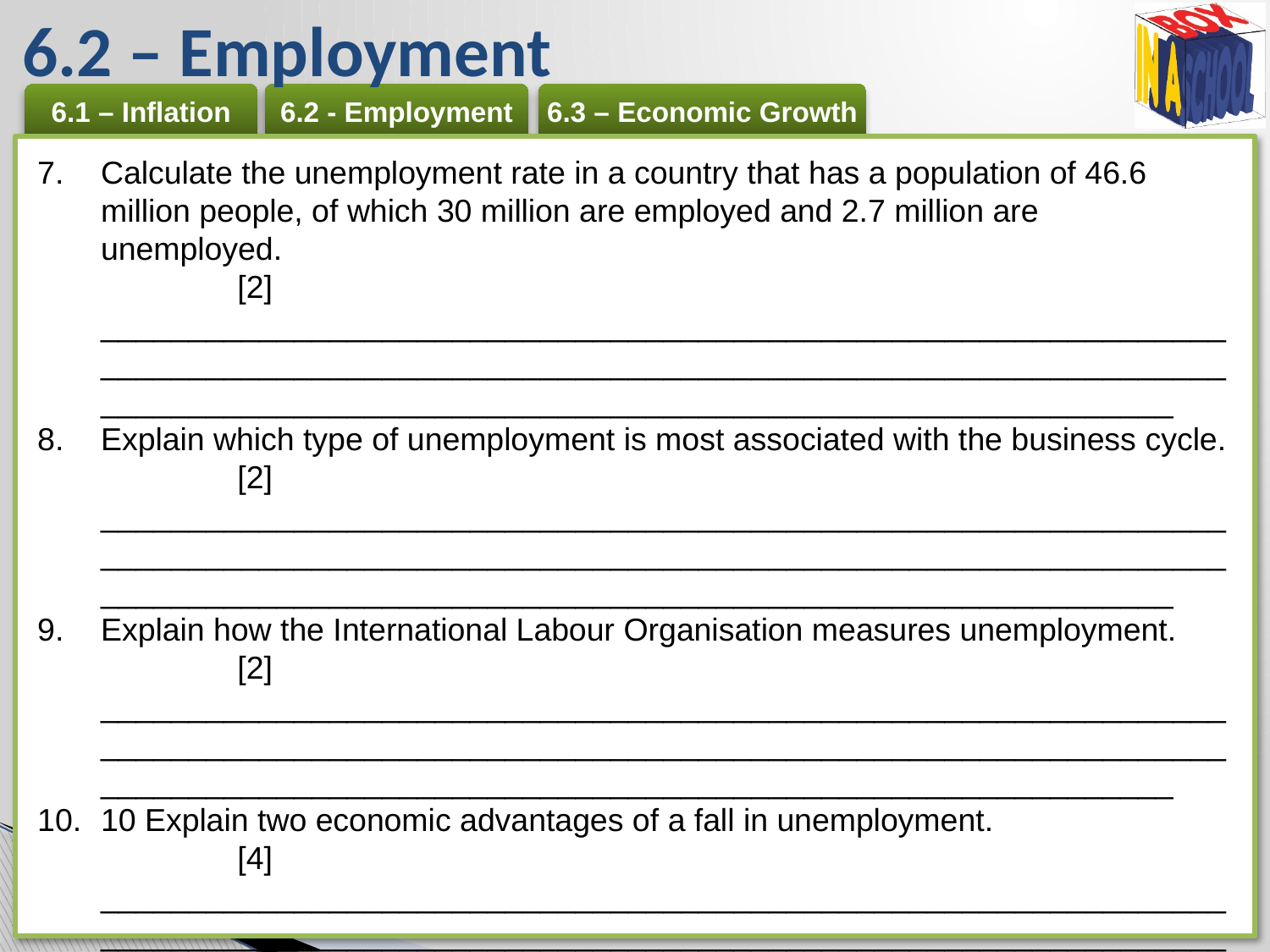

# 6.2 – Employment
Calculate the unemployment rate in a country that has a population of 46.6 million people, of which 30 million are employed and 2.7 million are unemployed. 	[2]
_____________________________________________________________________________________________________________________________________________________________________________________________
Explain which type of unemployment is most associated with the business cycle. 	[2]
_____________________________________________________________________________________________________________________________________________________________________________________________
Explain how the International Labour Organisation measures unemployment. 	[2]
_____________________________________________________________________________________________________________________________________________________________________________________________
10 Explain two economic advantages of a fall in unemployment. 	[4]
____________________________________________________________________________________________________________________________________________________________________________________________________________________________________________________________